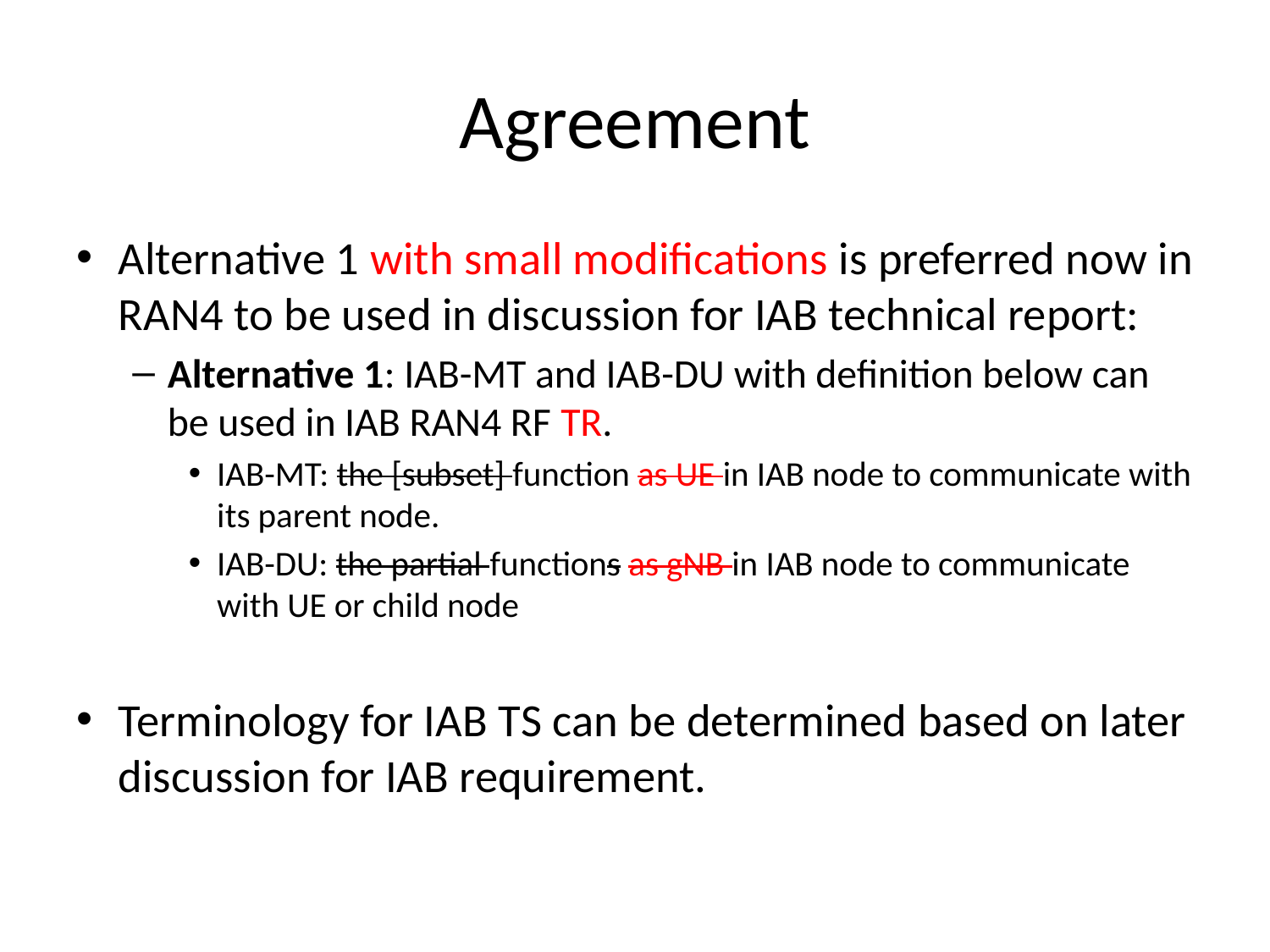

# Agreement
Alternative 1 with small modifications is preferred now in RAN4 to be used in discussion for IAB technical report:
Alternative 1: IAB-MT and IAB-DU with definition below can be used in IAB RAN4 RF TR.
IAB-MT: the [subset] function as UE in IAB node to communicate with its parent node.
IAB-DU: the partial functions as gNB in IAB node to communicate with UE or child node

Terminology for IAB TS can be determined based on later discussion for IAB requirement.